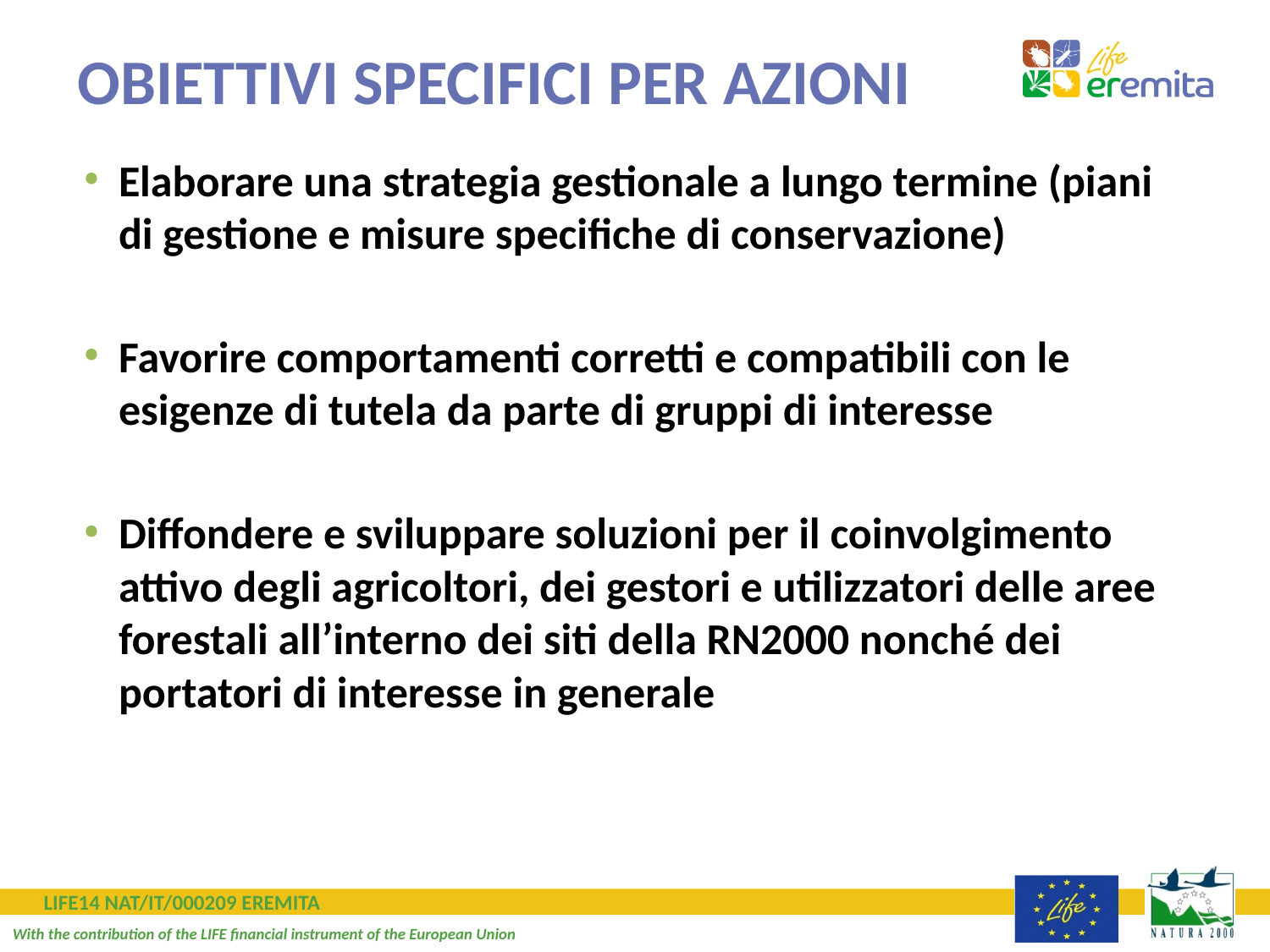

# OBIETTIVI SPECIFICI PER AZIONI
Elaborare una strategia gestionale a lungo termine (piani di gestione e misure specifiche di conservazione)

Favorire comportamenti corretti e compatibili con le esigenze di tutela da parte di gruppi di interesse

Diffondere e sviluppare soluzioni per il coinvolgimento attivo degli agricoltori, dei gestori e utilizzatori delle aree forestali all’interno dei siti della RN2000 nonché dei portatori di interesse in generale